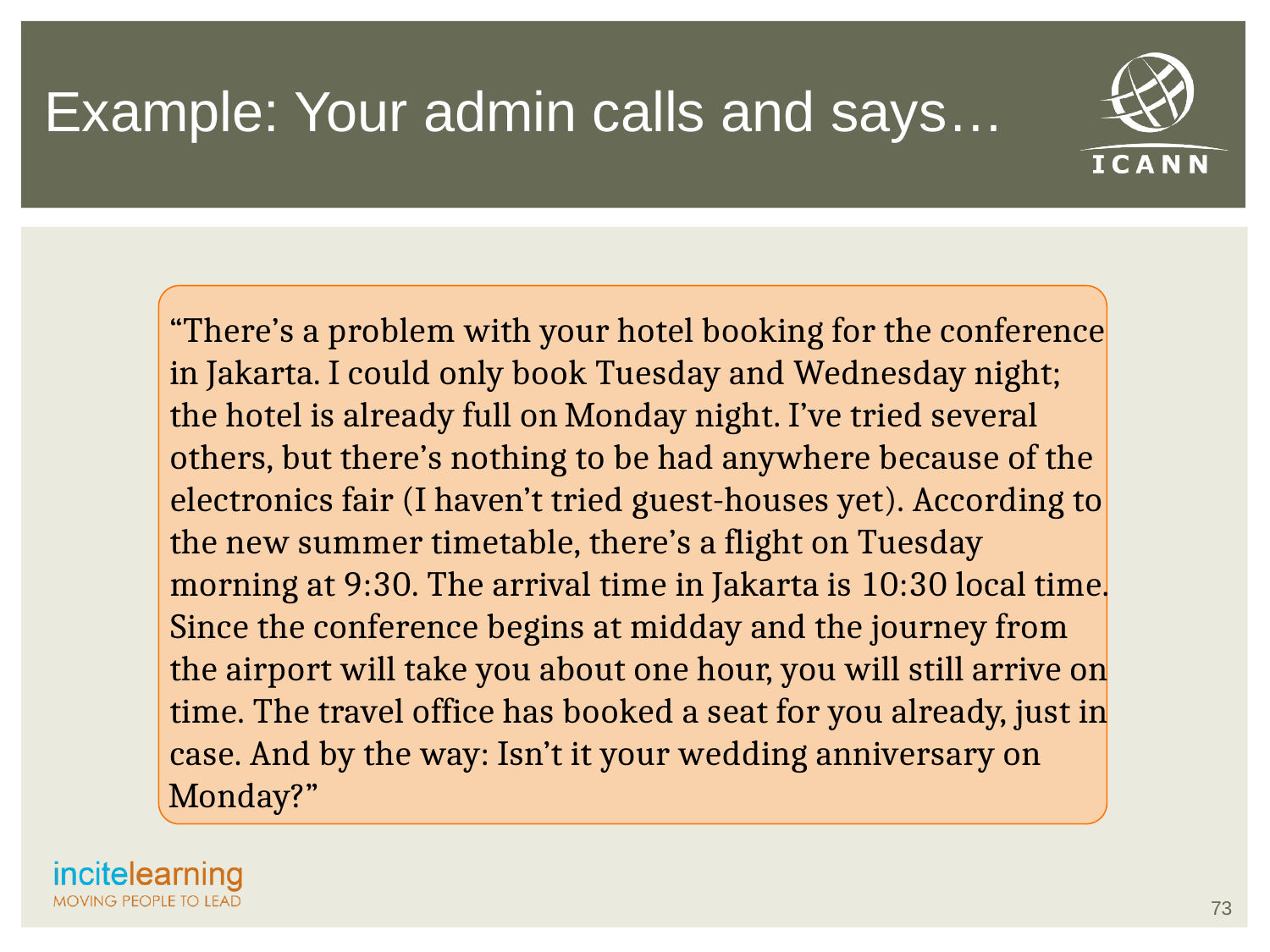

Example: Your admin calls and says…

“There’s a problem with your hotel booking for the conference in Jakarta. I could only book Tuesday and Wednesday night; the hotel is already full on Monday night. I’ve tried several others, but there’s nothing to be had anywhere because of the electronics fair (I haven’t tried guest-houses yet). According to the new summer timetable, there’s a flight on Tuesday morning at 9:30. The arrival time in Jakarta is 10:30 local time. Since the conference begins at midday and the journey from the airport will take you about one hour, you will still arrive on time. The travel office has booked a seat for you already, just in case. And by the way: Isn’t it your wedding anniversary on Monday?”
73